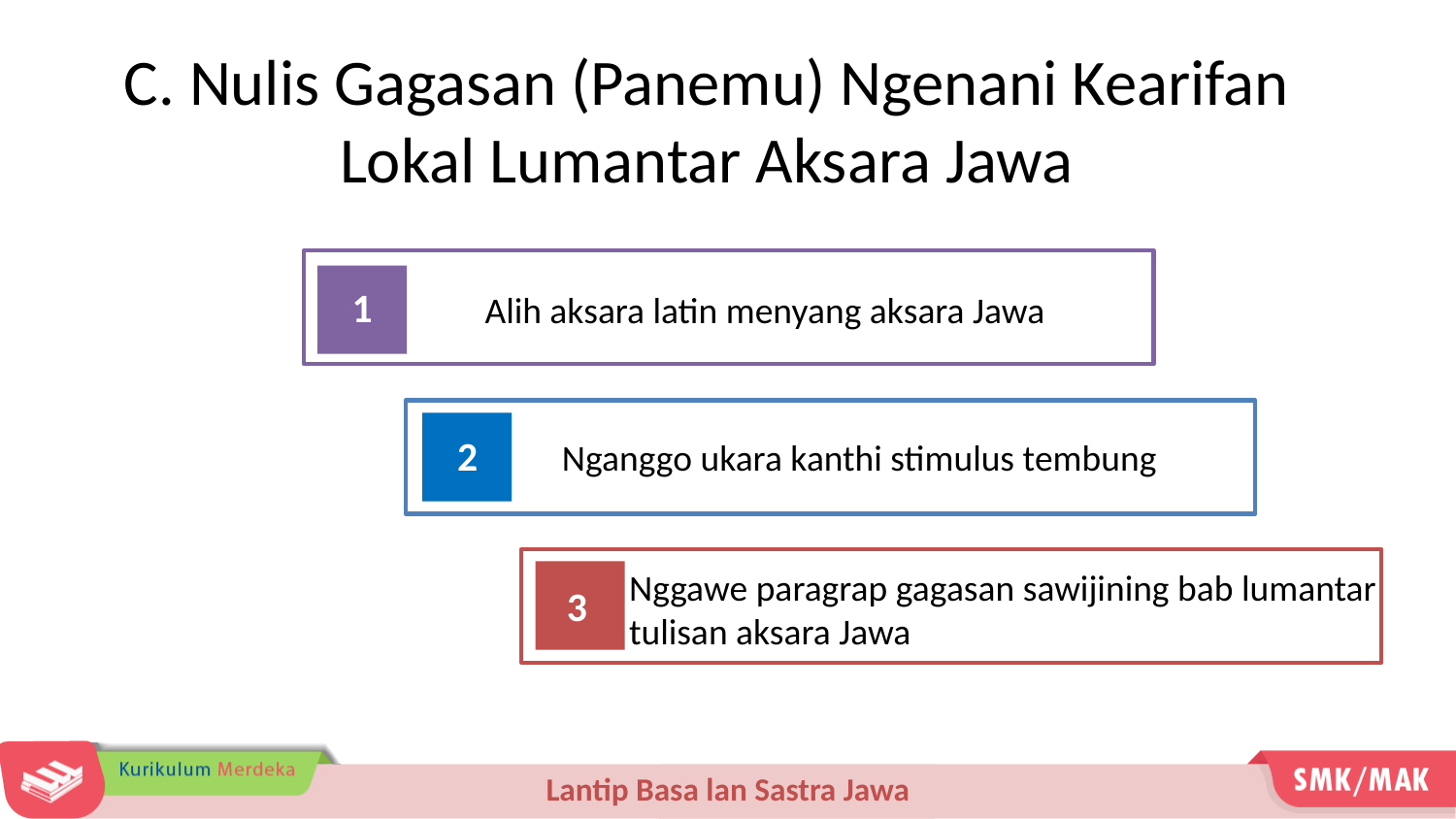

# C. Nulis Gagasan (Panemu) Ngenani Kearifan Lokal Lumantar Aksara Jawa

1
Alih aksara latin menyang aksara Jawa

2
Nganggo ukara kanthi stimulus tembung

Nggawe paragrap gagasan sawijining bab lumantar tulisan aksara Jawa

3